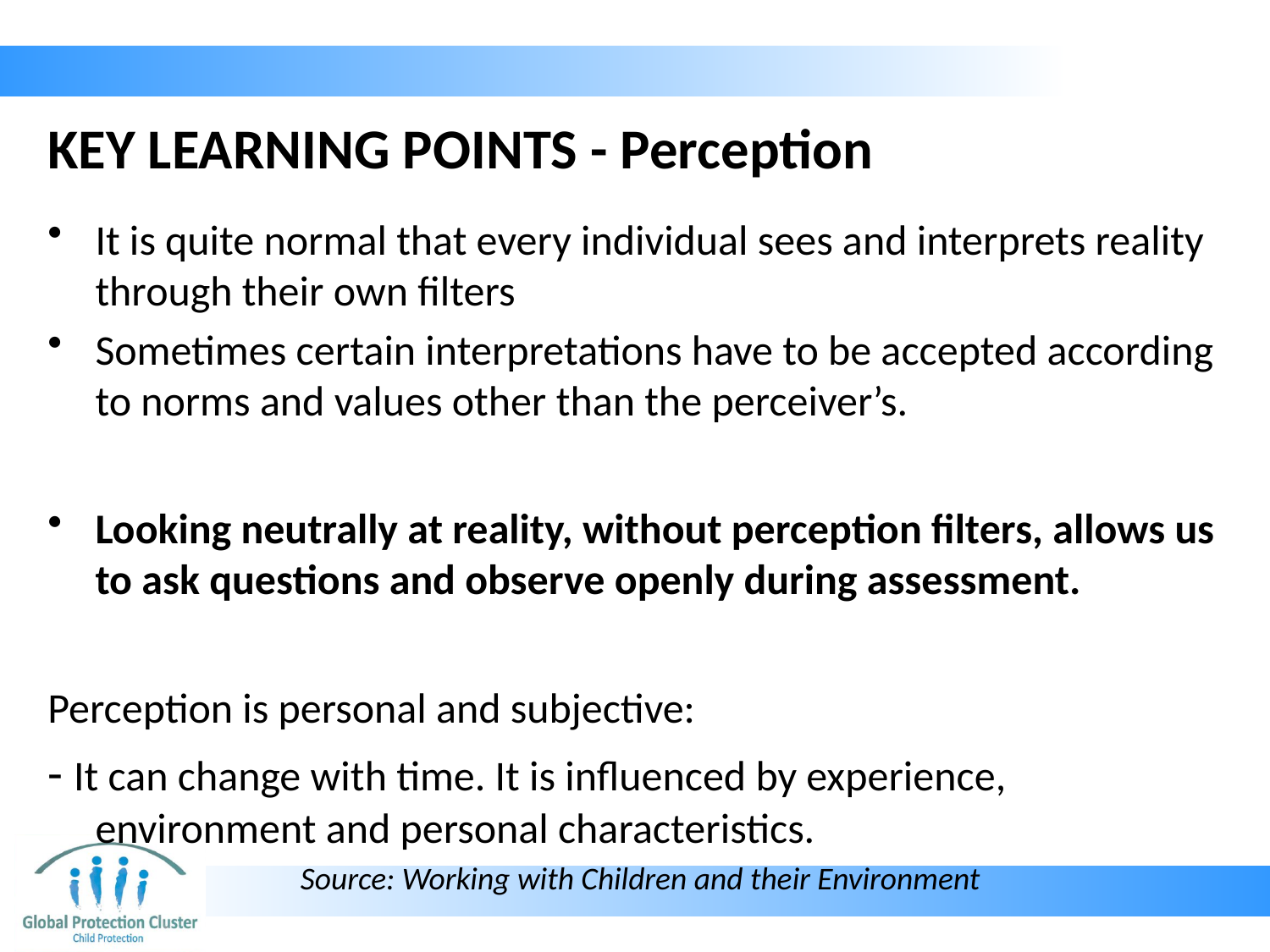

# KEY LEARNING POINTS - Perception
It is quite normal that every individual sees and interprets reality through their own filters
Sometimes certain interpretations have to be accepted according to norms and values other than the perceiver’s.

Looking neutrally at reality, without perception filters, allows us to ask questions and observe openly during assessment.

Perception is personal and subjective:
- It can change with time. It is influenced by experience, 	environment and personal characteristics.
Source: Working with Children and their Environment